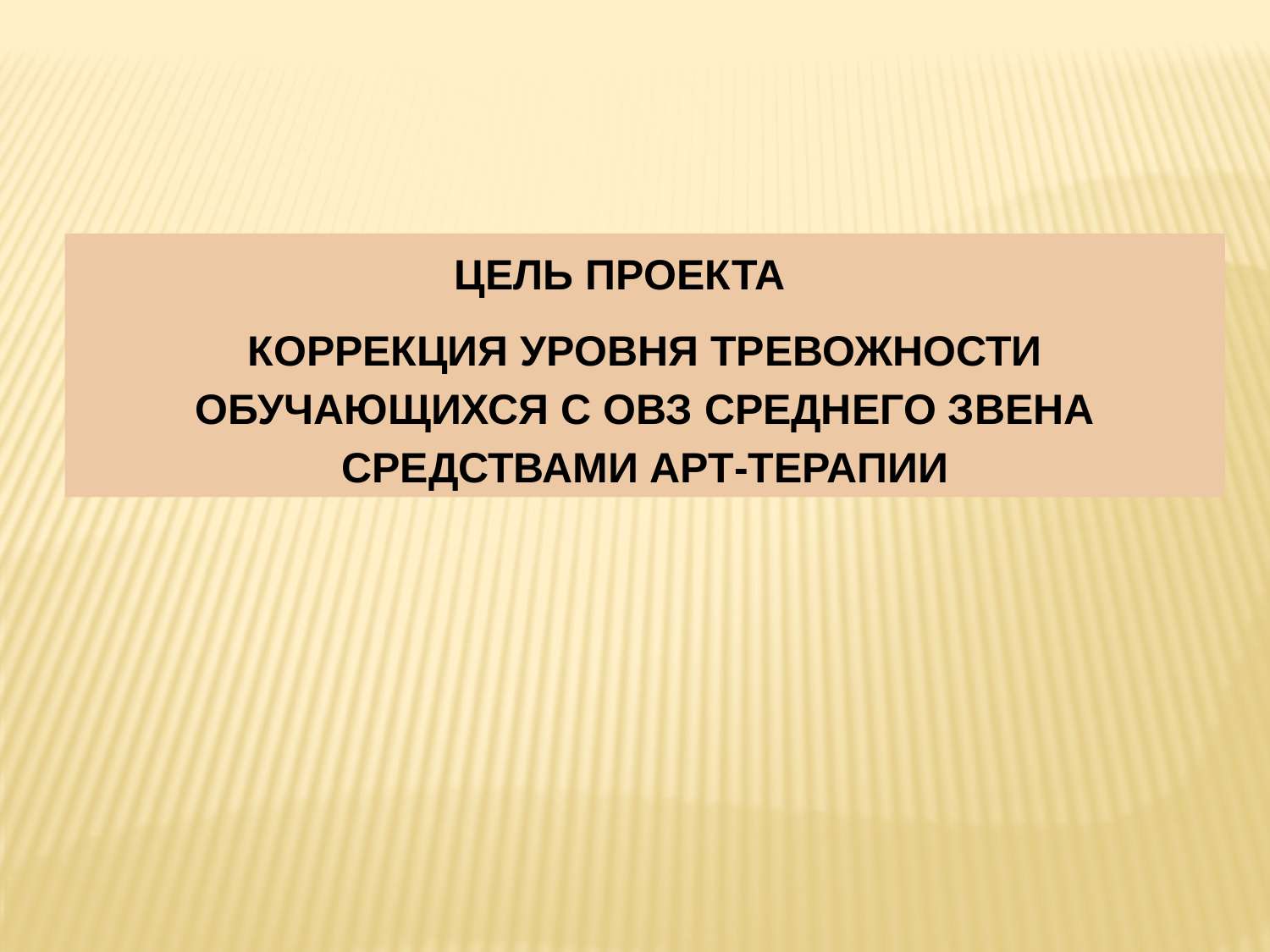

ЦЕЛЬ ПРОЕКТА
КОРРЕКЦИЯ УРОВНЯ ТРЕВОЖНОСТИ ОБУЧАЮЩИХСЯ С ОВЗ СРЕДНЕГО ЗВЕНА СРЕДСТВАМИ АРТ-ТЕРАПИИ